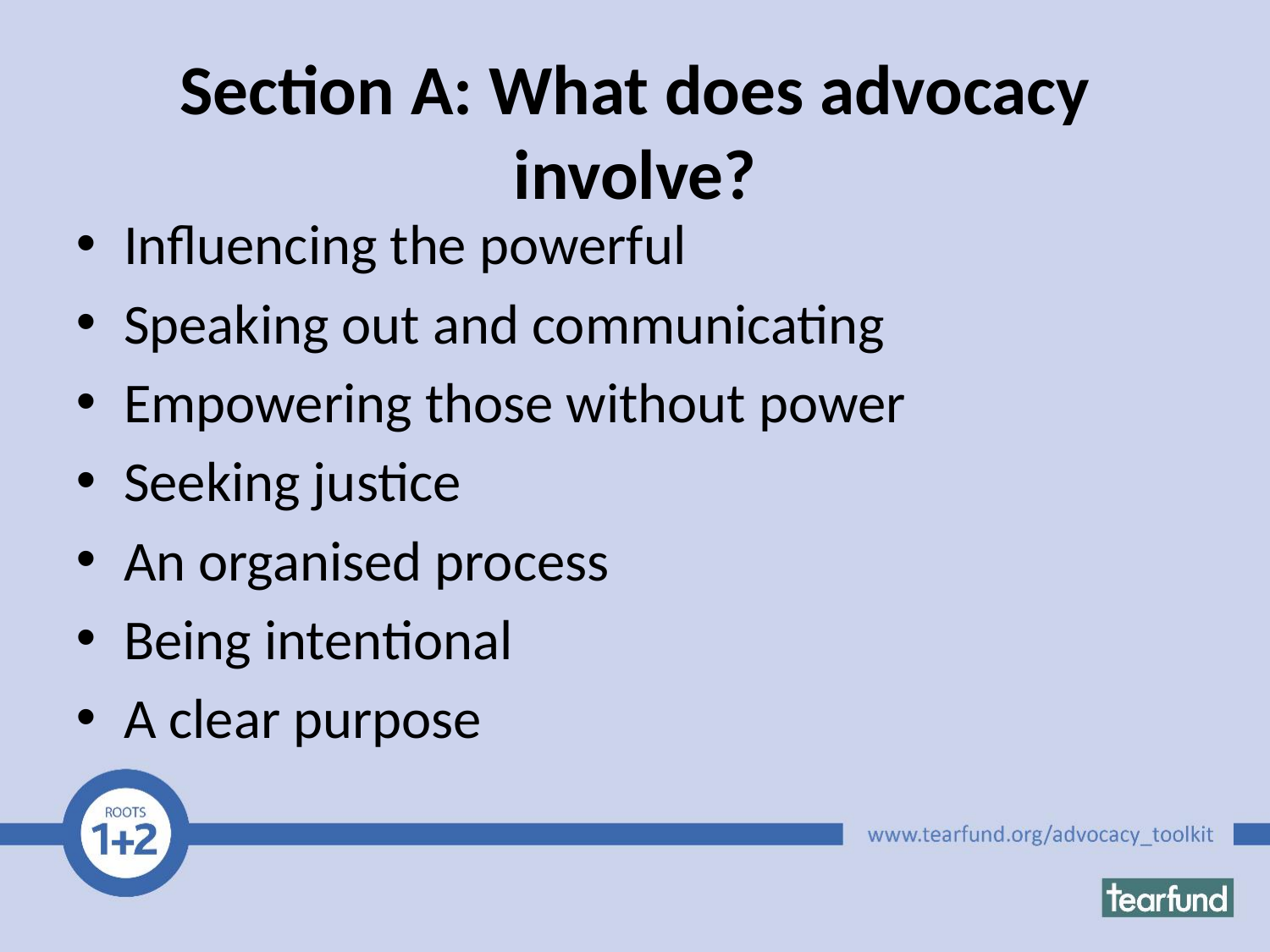

# Section A: What does advocacy involve?
Influencing the powerful
Speaking out and communicating
Empowering those without power
Seeking justice
An organised process
Being intentional
A clear purpose